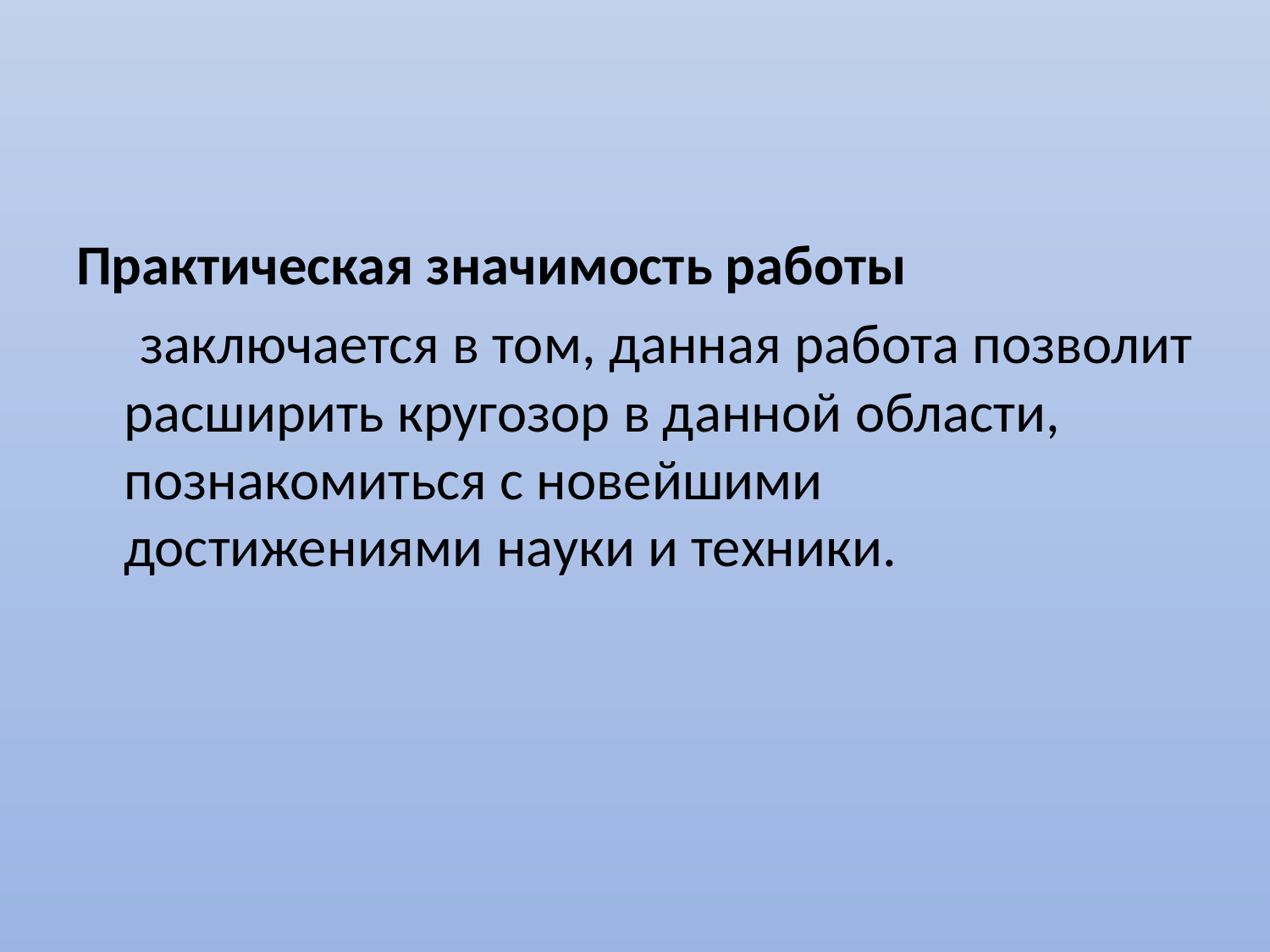

#
Практическая значимость работы
     заключается в том, данная работа позволит расширить кругозор в данной области, познакомиться с новейшими достижениями науки и техники.